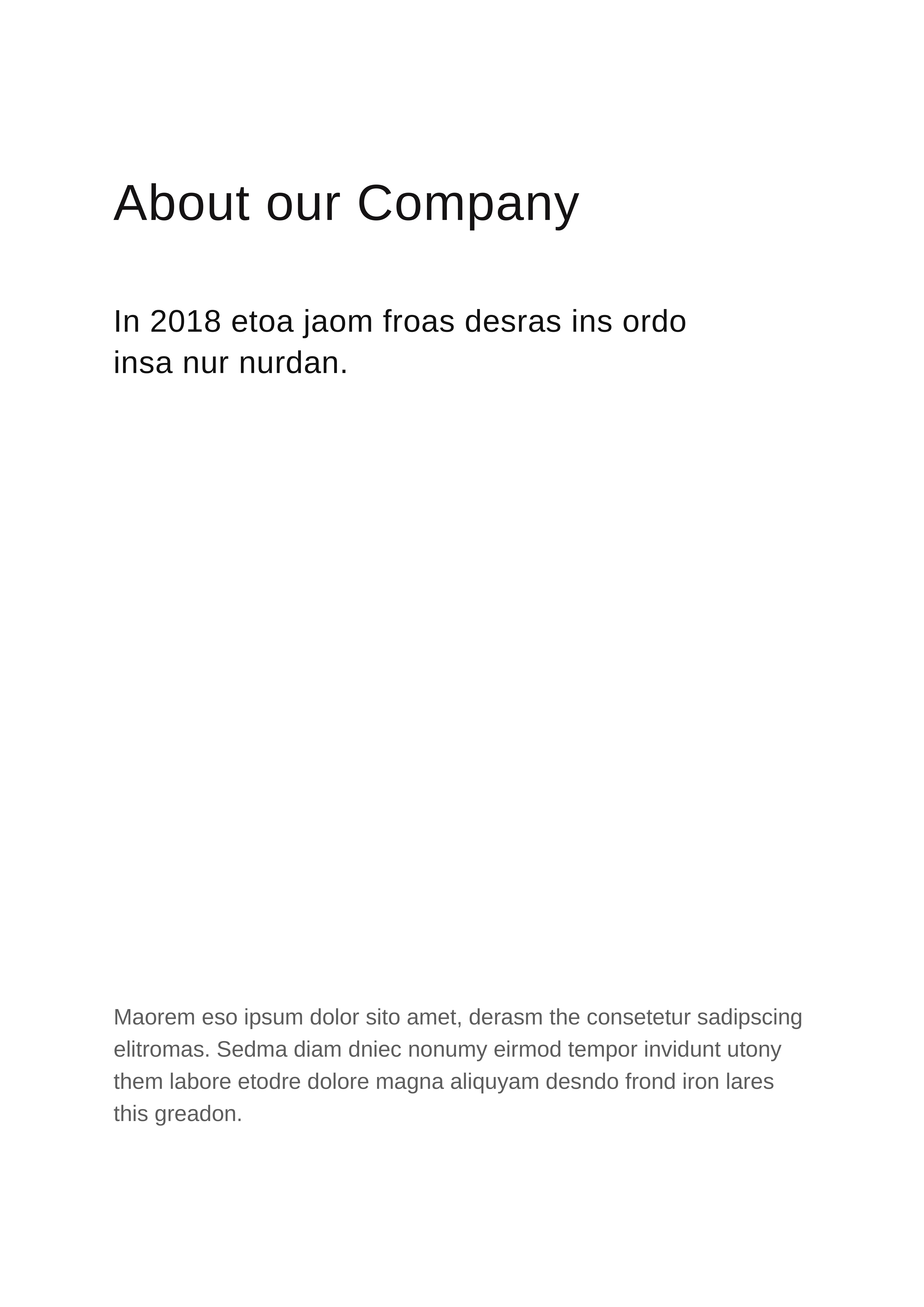

About our Company
In 2018 etoa jaom froas desras ins ordo insa nur nurdan.

Maorem eso ipsum dolor sito amet, derasm the consetetur sadipscing elitromas. Sedma diam dniec nonumy eirmod tempor invidunt utony them labore etodre dolore magna aliquyam desndo frond iron lares this greadon.